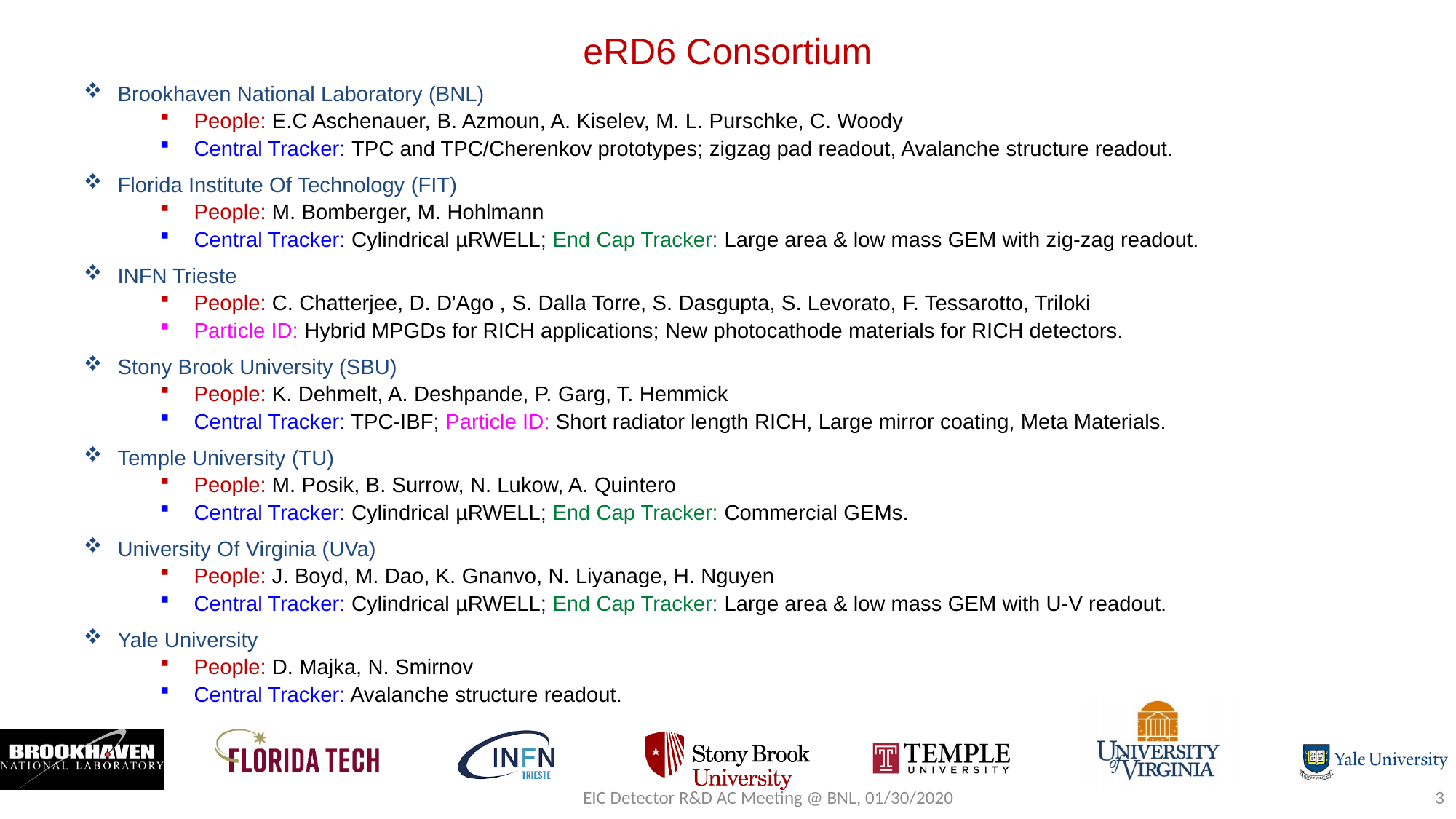

eRD6 Consortium
Brookhaven National Laboratory (BNL)
People: E.C Aschenauer, B. Azmoun, A. Kiselev, M. L. Purschke, C. Woody
Central Tracker: TPC and TPC/Cherenkov prototypes; zigzag pad readout, Avalanche structure readout.
Florida Institute Of Technology (FIT)
People: M. Bomberger, M. Hohlmann
Central Tracker: Cylindrical µRWELL; End Cap Tracker: Large area & low mass GEM with zig-zag readout.
INFN Trieste
People: C. Chatterjee, D. D'Ago , S. Dalla Torre, S. Dasgupta, S. Levorato, F. Tessarotto, Triloki
Particle ID: Hybrid MPGDs for RICH applications; New photocathode materials for RICH detectors.
Stony Brook University (SBU)
People: K. Dehmelt, A. Deshpande, P. Garg, T. Hemmick
Central Tracker: TPC-IBF; Particle ID: Short radiator length RICH, Large mirror coating, Meta Materials.
Temple University (TU)
People: M. Posik, B. Surrow, N. Lukow, A. Quintero
Central Tracker: Cylindrical µRWELL; End Cap Tracker: Commercial GEMs.
University Of Virginia (UVa)
People: J. Boyd, M. Dao, K. Gnanvo, N. Liyanage, H. Nguyen
Central Tracker: Cylindrical µRWELL; End Cap Tracker: Large area & low mass GEM with U-V readout.
Yale University
People: D. Majka, N. Smirnov
Central Tracker: Avalanche structure readout.
EIC Detector R&D AC Meeting @ BNL, 01/30/2020
3